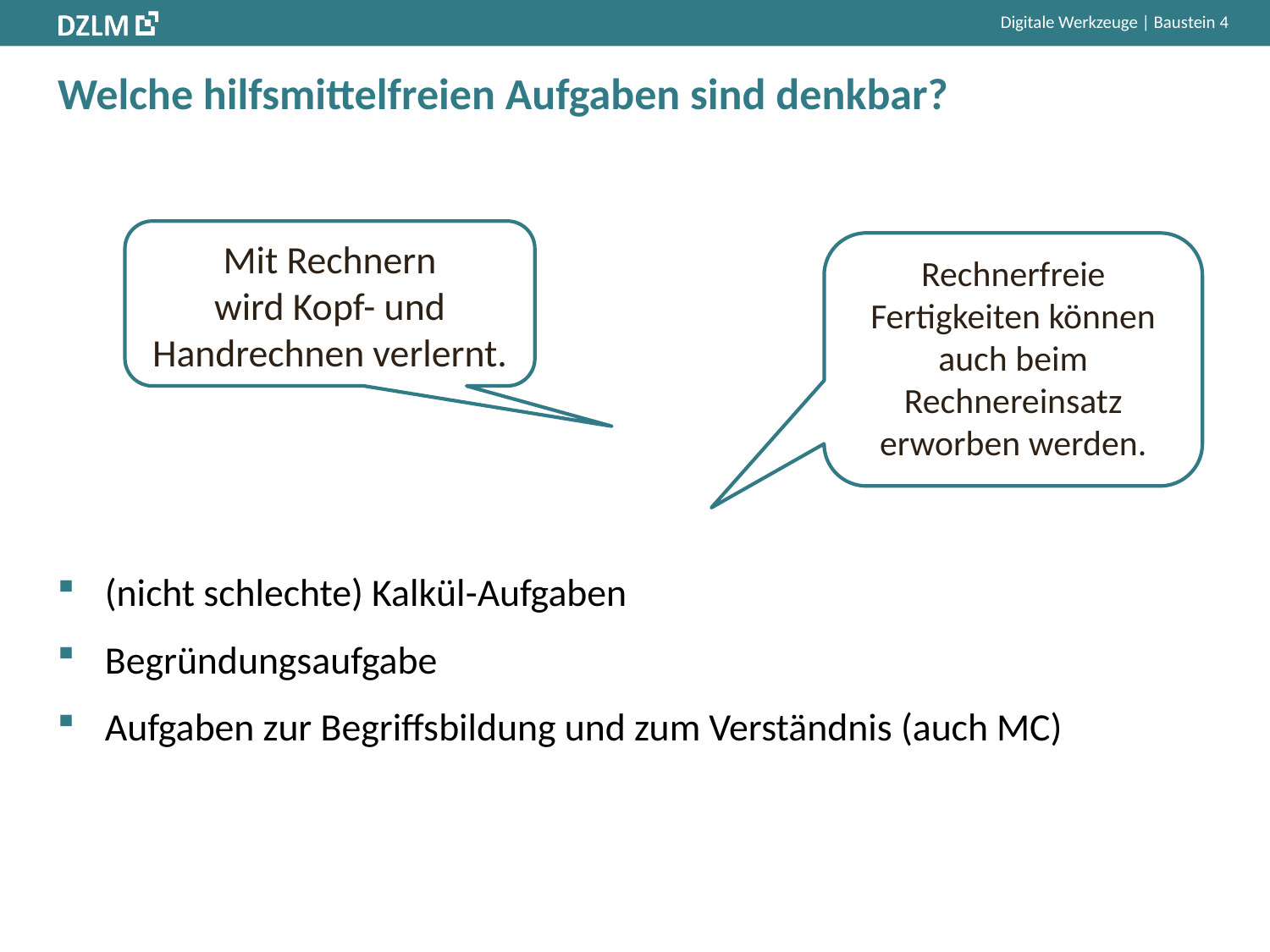

# Welche hilfsmittelfreien Aufgaben sind denkbar?
Mit Rechnern
wird Kopf- und Handrechnen verlernt.
Rechnerfreie Fertigkeiten können auch beim Rechnereinsatz erworben werden.
(nicht schlechte) Kalkül-Aufgaben
Begründungsaufgabe
Aufgaben zur Begriffsbildung und zum Verständnis (auch MC)